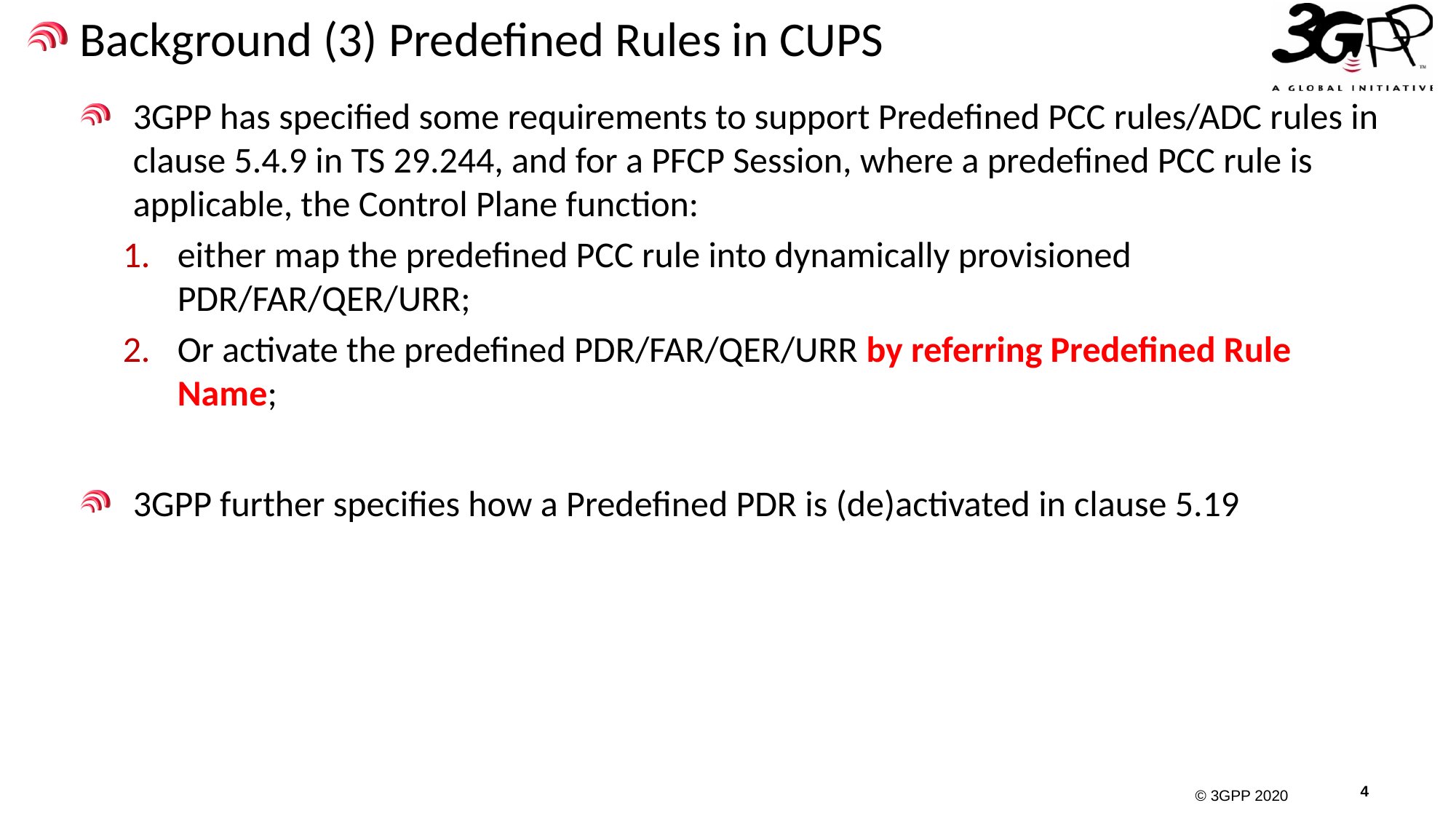

Background (3) Predefined Rules in CUPS
3GPP has specified some requirements to support Predefined PCC rules/ADC rules in clause 5.4.9 in TS 29.244, and for a PFCP Session, where a predefined PCC rule is applicable, the Control Plane function:
either map the predefined PCC rule into dynamically provisioned PDR/FAR/QER/URR;
Or activate the predefined PDR/FAR/QER/URR by referring Predefined Rule Name;

3GPP further specifies how a Predefined PDR is (de)activated in clause 5.19